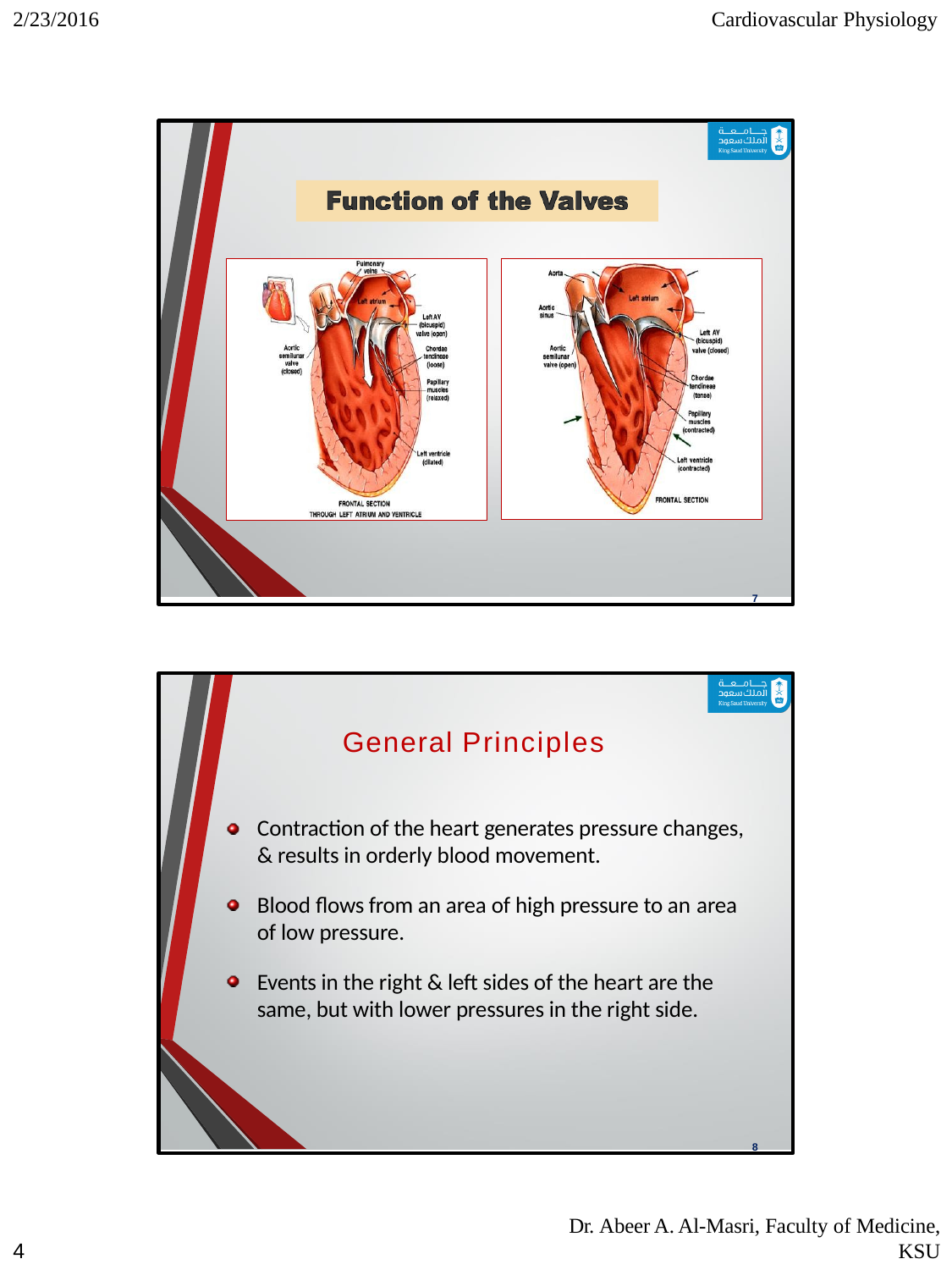

2/23/2016
Cardiovascular Physiology

7

General Principles

Contraction of the heart generates pressure changes,  & results in orderly blood movement.

Blood flows from an area of high pressure to an area
of low pressure.

Events in the right & left sides of the heart are the  same, but with lower pressures in the right side.

8

Dr. Abeer A. Al-Masri, Faculty of Medicine,
KSU
4